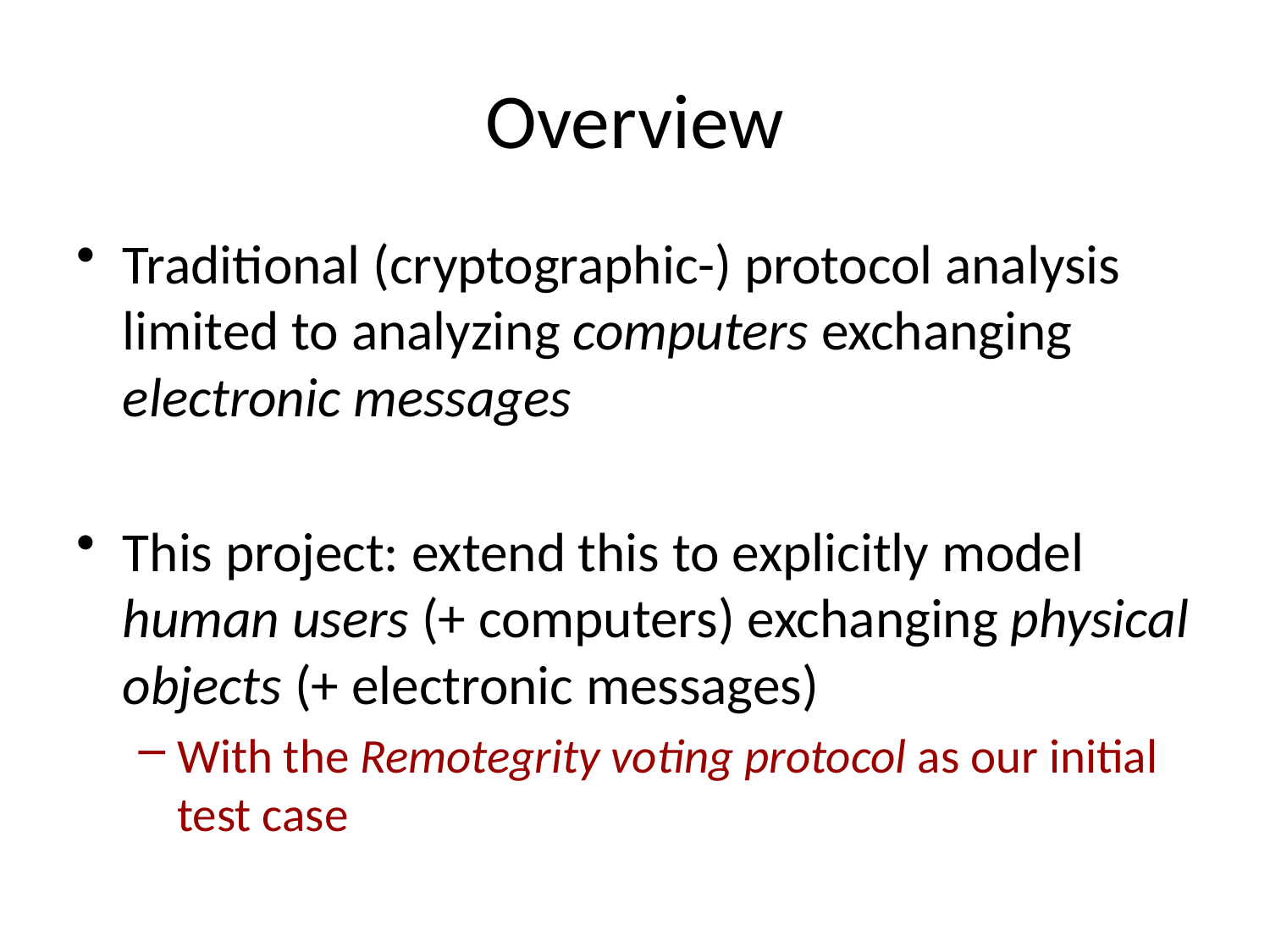

# Overview
Traditional (cryptographic-) protocol analysis limited to analyzing computers exchanging electronic messages

This project: extend this to explicitly model human users (+ computers) exchanging physical objects (+ electronic messages)
With the Remotegrity voting protocol as our initial test case